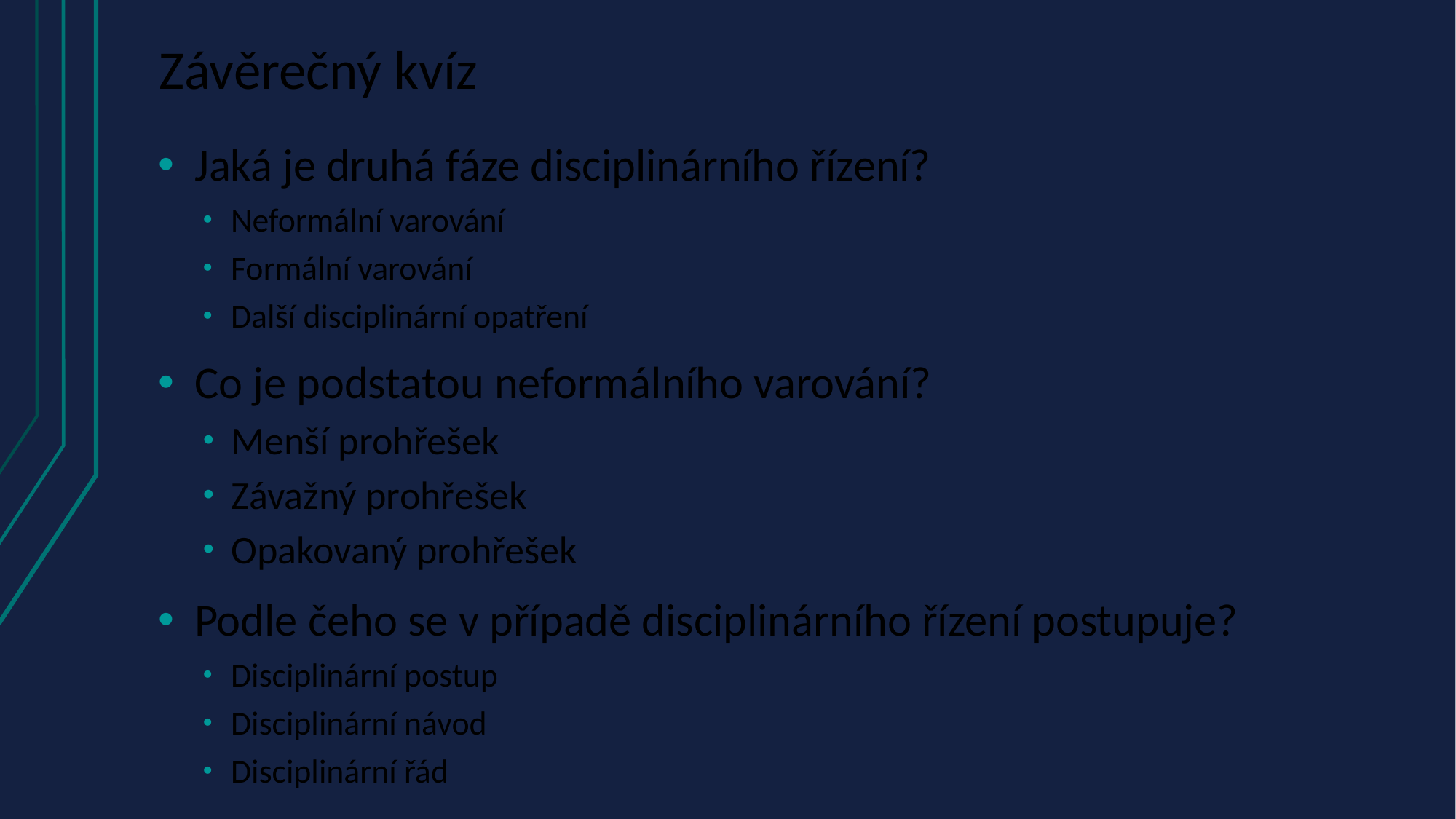

# Závěrečný kvíz
Jaká je druhá fáze disciplinárního řízení?
Neformální varování
Formální varování
Další disciplinární opatření
Co je podstatou neformálního varování?
Menší prohřešek
Závažný prohřešek
Opakovaný prohřešek
Podle čeho se v případě disciplinárního řízení postupuje?
Disciplinární postup
Disciplinární návod
Disciplinární řád